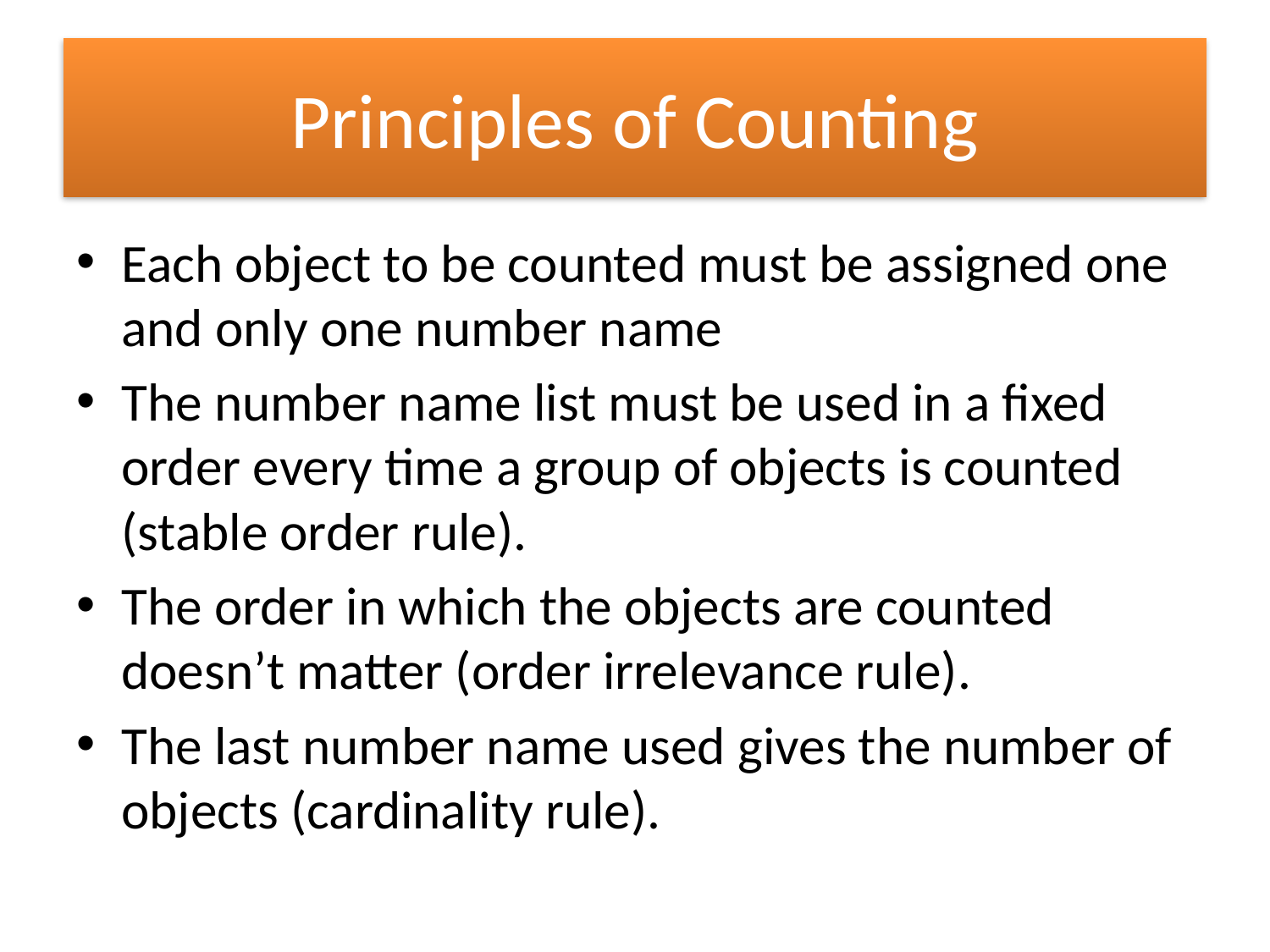

# Principles of Counting
Each object to be counted must be assigned one and only one number name
The number name list must be used in a fixed order every time a group of objects is counted (stable order rule).
The order in which the objects are counted doesn’t matter (order irrelevance rule).
The last number name used gives the number of objects (cardinality rule).